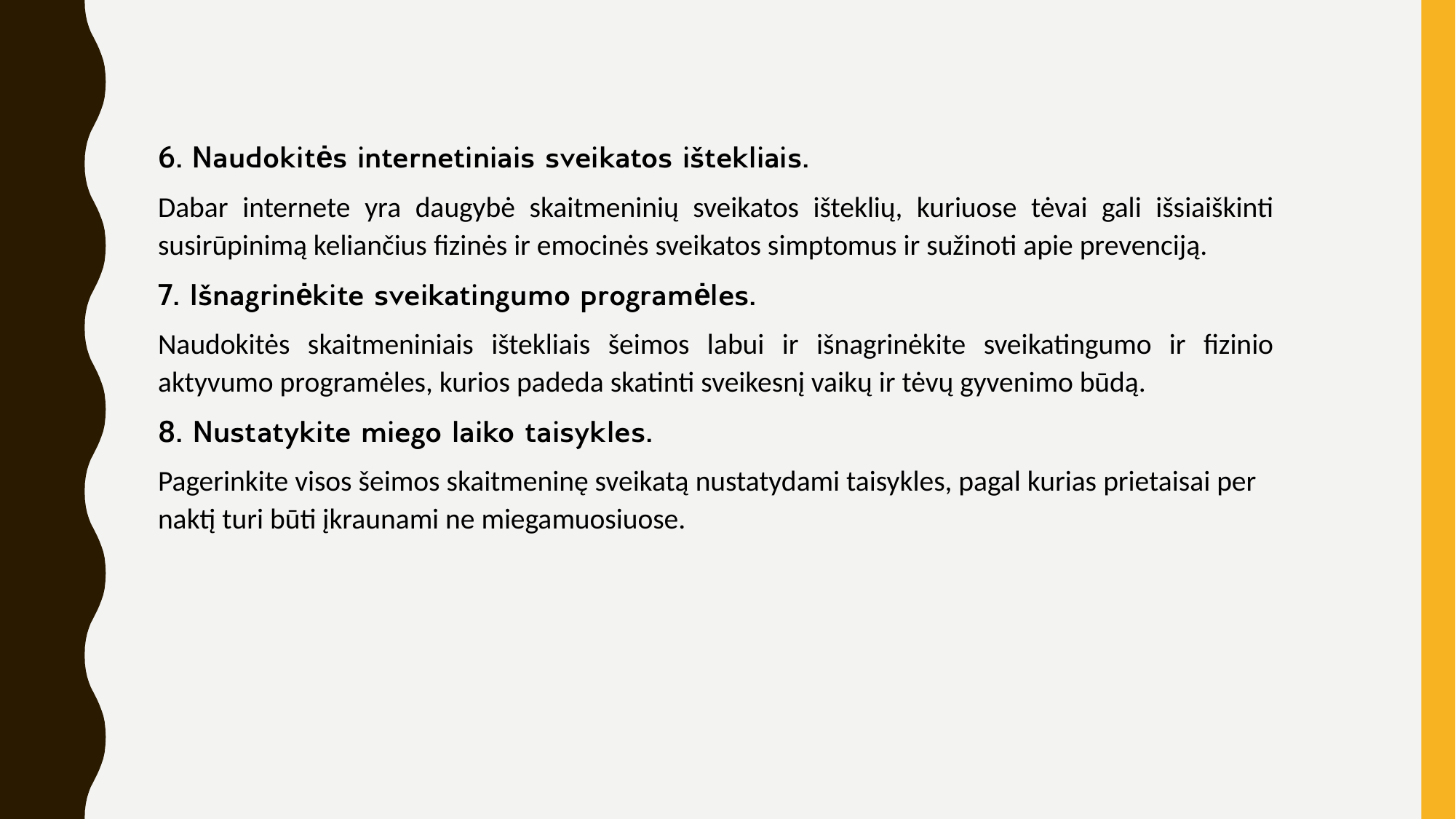

6. Naudokitės internetiniais sveikatos ištekliais.
Dabar internete yra daugybė skaitmeninių sveikatos išteklių, kuriuose tėvai gali išsiaiškinti susirūpinimą keliančius fizinės ir emocinės sveikatos simptomus ir sužinoti apie prevenciją.
7. Išnagrinėkite sveikatingumo programėles.
Naudokitės skaitmeniniais ištekliais šeimos labui ir išnagrinėkite sveikatingumo ir fizinio aktyvumo programėles, kurios padeda skatinti sveikesnį vaikų ir tėvų gyvenimo būdą.
8. Nustatykite miego laiko taisykles.
Pagerinkite visos šeimos skaitmeninę sveikatą nustatydami taisykles, pagal kurias prietaisai per naktį turi būti įkraunami ne miegamuosiuose.